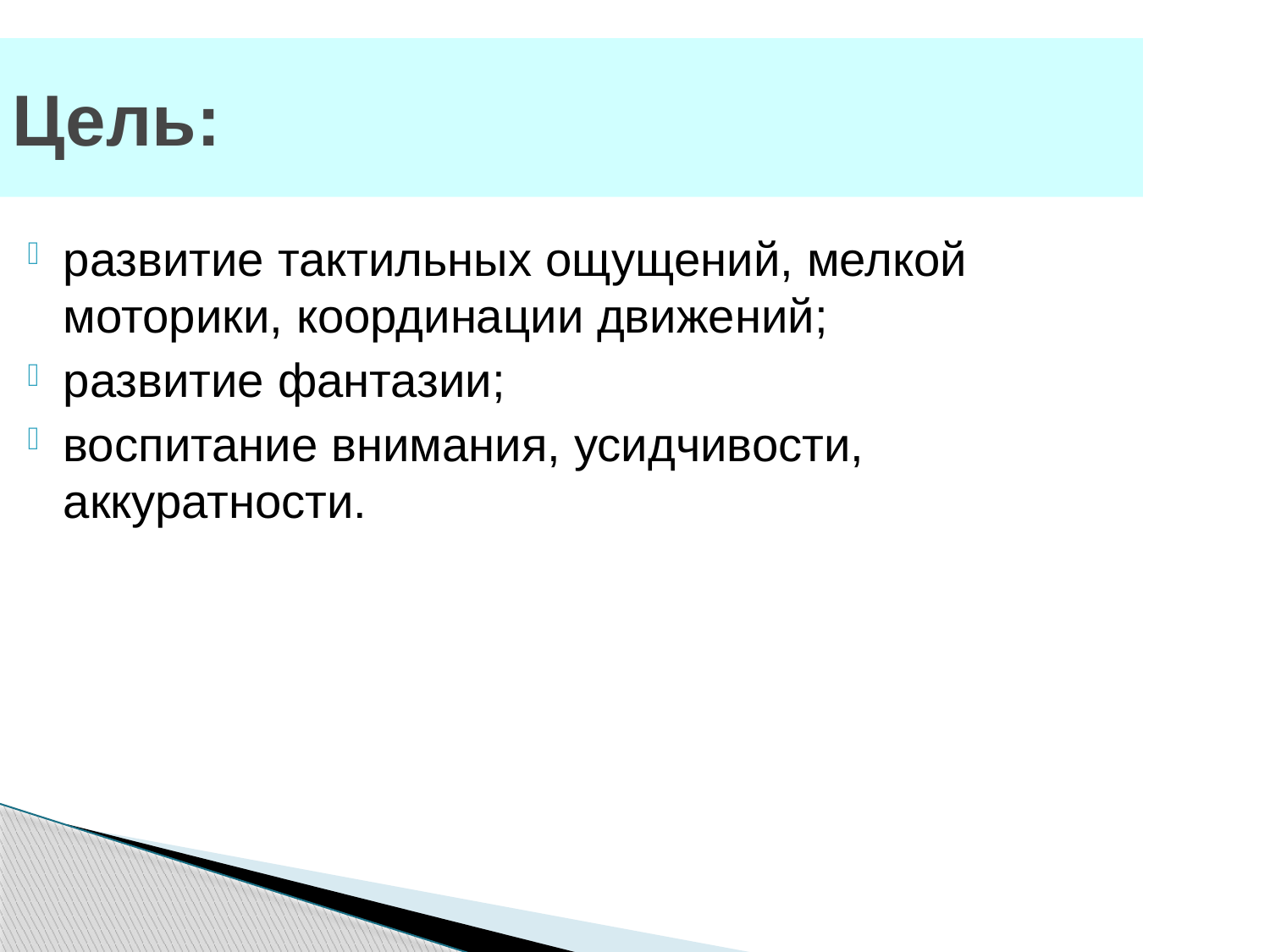

Цель:
развитие тактильных ощущений, мелкой моторики, координации движений;
развитие фантазии;
воспитание внимания, усидчивости, аккуратности.